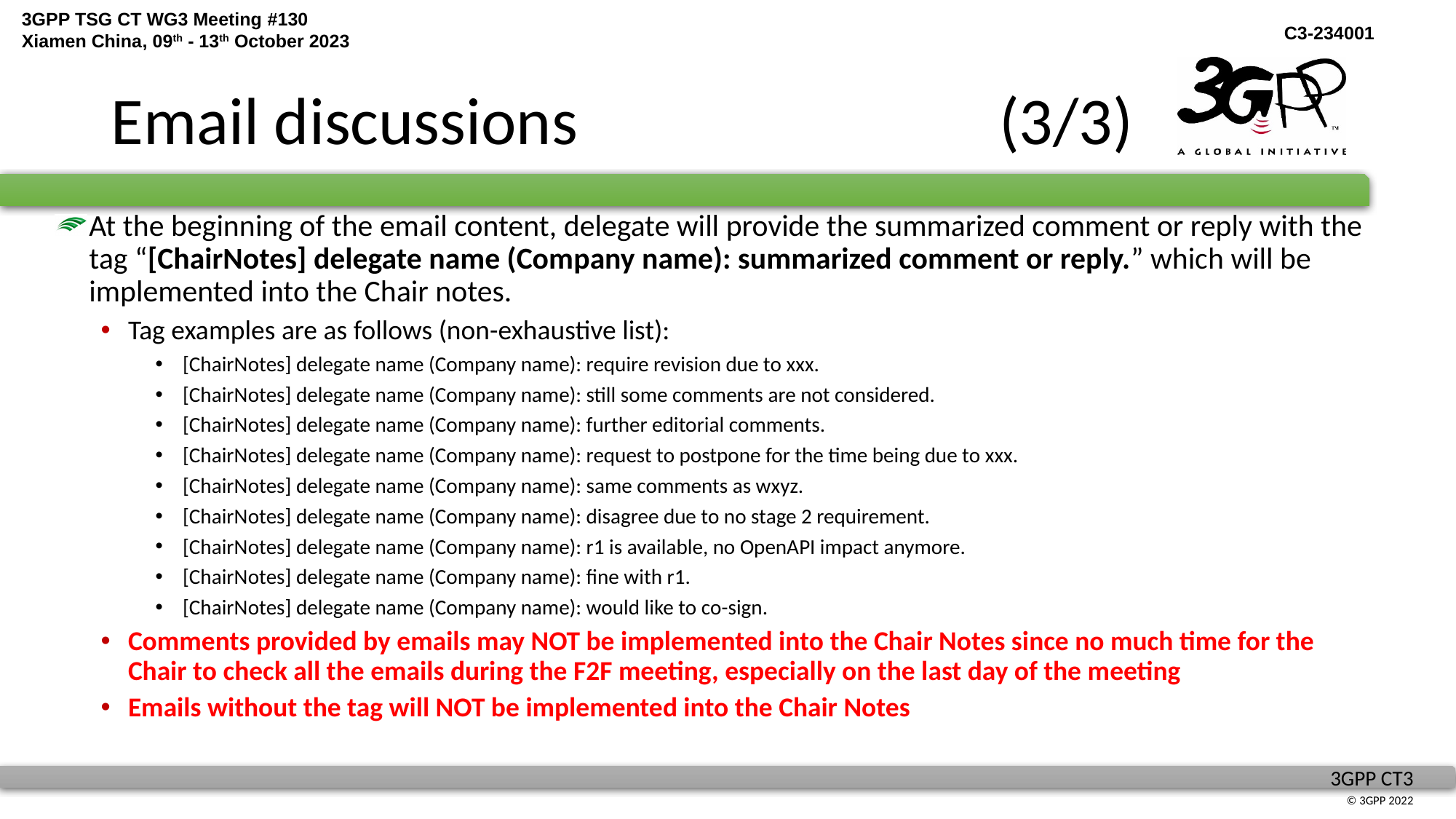

# Email discussions                            (3/3)
At the beginning of the email content, delegate will provide the summarized comment or reply with the tag “[ChairNotes] delegate name (Company name): summarized comment or reply.” which will be implemented into the Chair notes.
Tag examples are as follows (non-exhaustive list):
[ChairNotes] delegate name (Company name): require revision due to xxx.
[ChairNotes] delegate name (Company name): still some comments are not considered.
[ChairNotes] delegate name (Company name): further editorial comments.
[ChairNotes] delegate name (Company name): request to postpone for the time being due to xxx.
[ChairNotes] delegate name (Company name): same comments as wxyz.
[ChairNotes] delegate name (Company name): disagree due to no stage 2 requirement.
[ChairNotes] delegate name (Company name): r1 is available, no OpenAPI impact anymore.
[ChairNotes] delegate name (Company name): fine with r1.
[ChairNotes] delegate name (Company name): would like to co-sign.
Comments provided by emails may NOT be implemented into the Chair Notes since no much time for the Chair to check all the emails during the F2F meeting, especially on the last day of the meeting
Emails without the tag will NOT be implemented into the Chair Notes